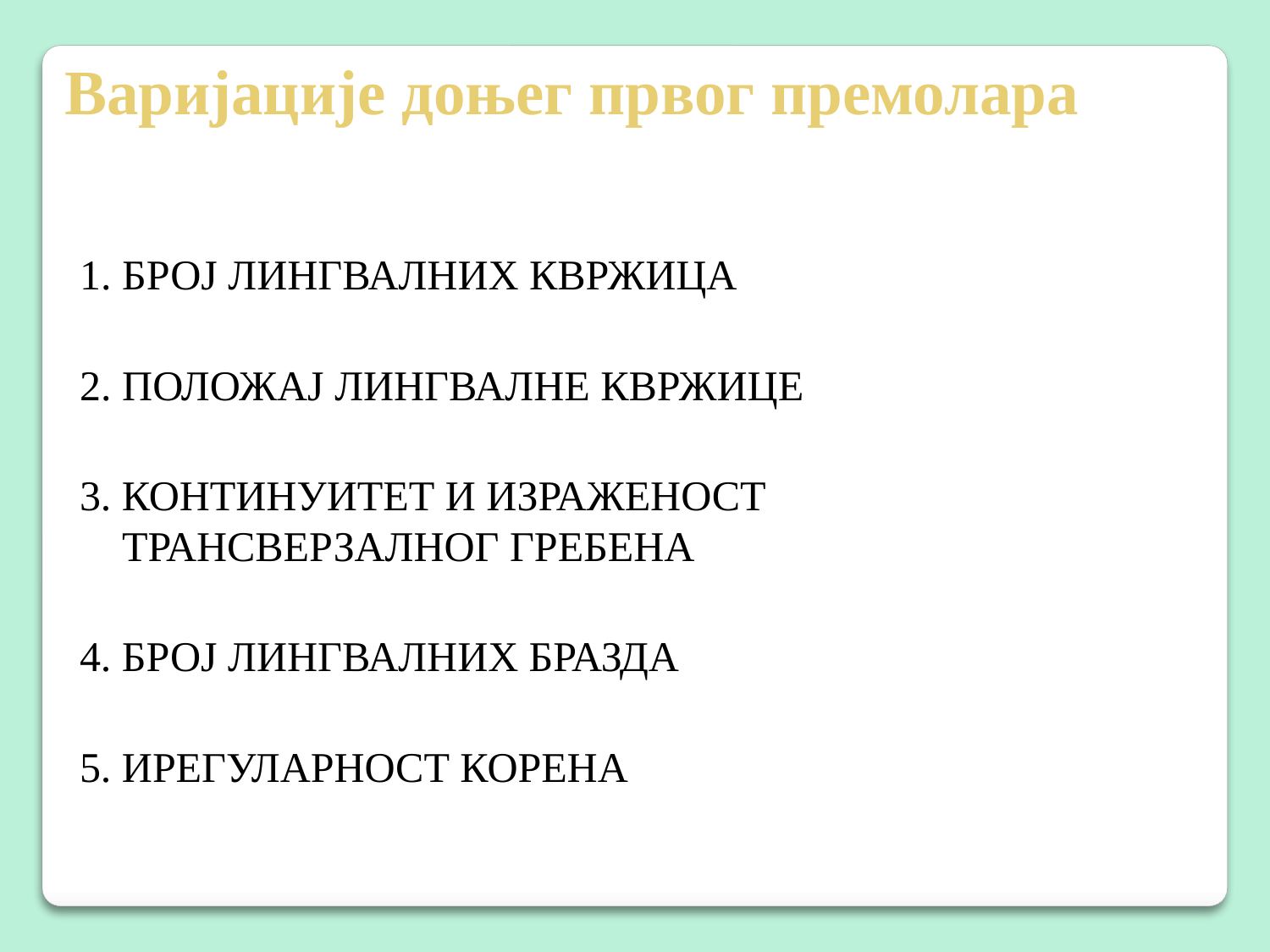

# Варијације доњег првог премолара
1. БРОЈ ЛИНГВАЛНИХ КВРЖИЦА

2. ПОЛОЖАЈ ЛИНГВАЛНЕ КВРЖИЦЕ

3. КОНТИНУИТЕТ И ИЗРАЖЕНОСТ
    ТРАНСВЕРЗАЛНОГ ГРЕБЕНА

4. БРОЈ ЛИНГВАЛНИХ БРАЗДА

5. ИРЕГУЛАРНОСТ КОРЕНА